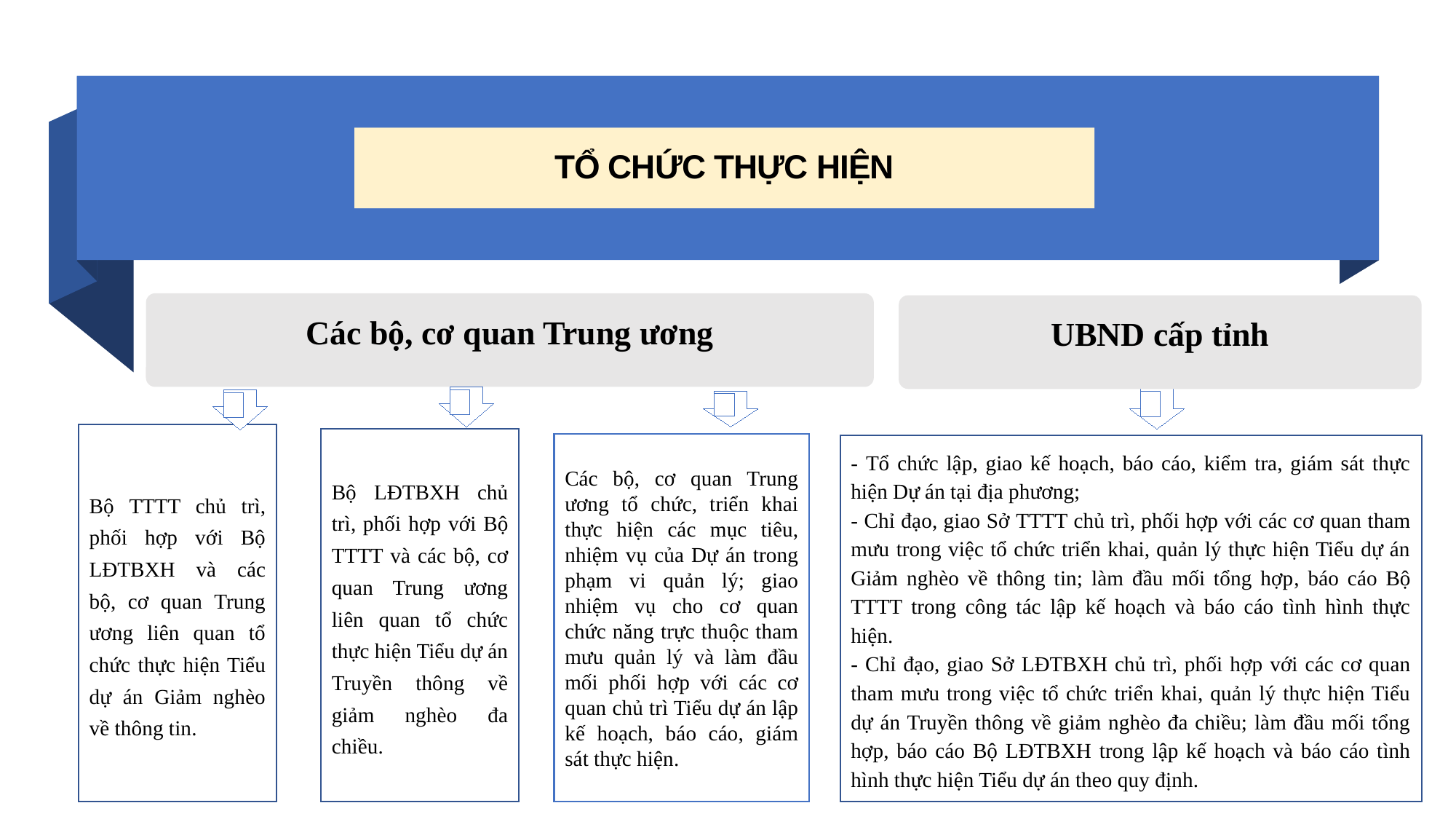

# TỔ CHỨC THỰC HIỆN

Các bộ, cơ quan Trung ương

UBND cấp tỉnh

Bộ TTTT chủ trì, phối hợp với Bộ LĐTBXH và các bộ, cơ quan Trung ương liên quan tổ chức thực hiện Tiểu dự án Giảm nghèo về thông tin.
Bộ LĐTBXH chủ trì, phối hợp với Bộ TTTT và các bộ, cơ quan Trung ương liên quan tổ chức thực hiện Tiểu dự án Truyền thông về giảm nghèo đa chiều.
Các bộ, cơ quan Trung ương tổ chức, triển khai thực hiện các mục tiêu, nhiệm vụ của Dự án trong phạm vi quản lý; giao nhiệm vụ cho cơ quan chức năng trực thuộc tham mưu quản lý và làm đầu mối phối hợp với các cơ quan chủ trì Tiểu dự án lập kế hoạch, báo cáo, giám sát thực hiện.
- Tổ chức lập, giao kế hoạch, báo cáo, kiểm tra, giám sát thực hiện Dự án tại địa phương;
- Chỉ đạo, giao Sở TTTT chủ trì, phối hợp với các cơ quan tham mưu trong việc tổ chức triển khai, quản lý thực hiện Tiểu dự án Giảm nghèo về thông tin; làm đầu mối tổng hợp, báo cáo Bộ TTTT trong công tác lập kế hoạch và báo cáo tình hình thực hiện.
- Chỉ đạo, giao Sở LĐTBXH chủ trì, phối hợp với các cơ quan tham mưu trong việc tổ chức triển khai, quản lý thực hiện Tiểu dự án Truyền thông về giảm nghèo đa chiều; làm đầu mối tổng hợp, báo cáo Bộ LĐTBXH trong lập kế hoạch và báo cáo tình hình thực hiện Tiểu dự án theo quy định.